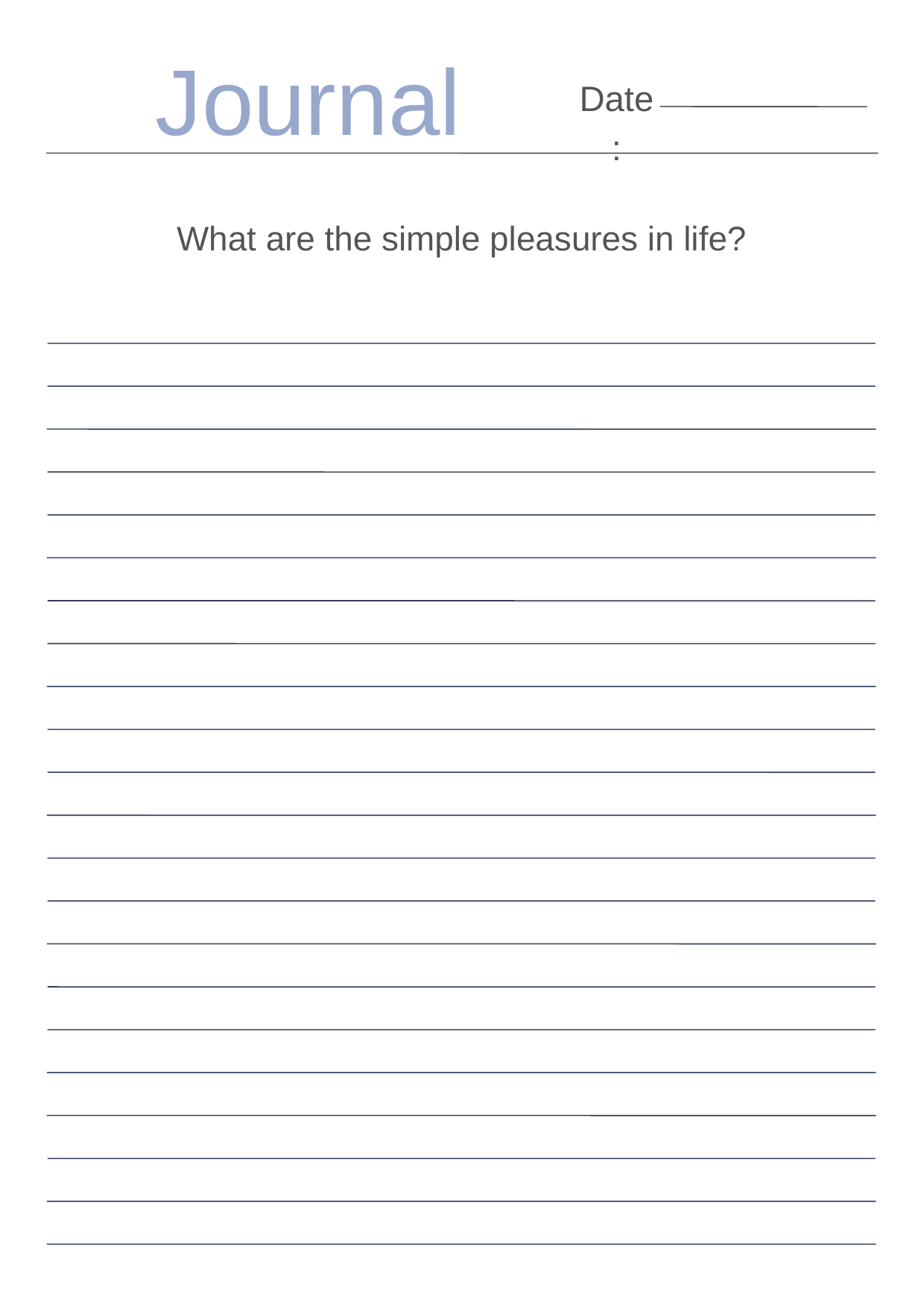

Journal
Date:

What are the simple pleasures in life?